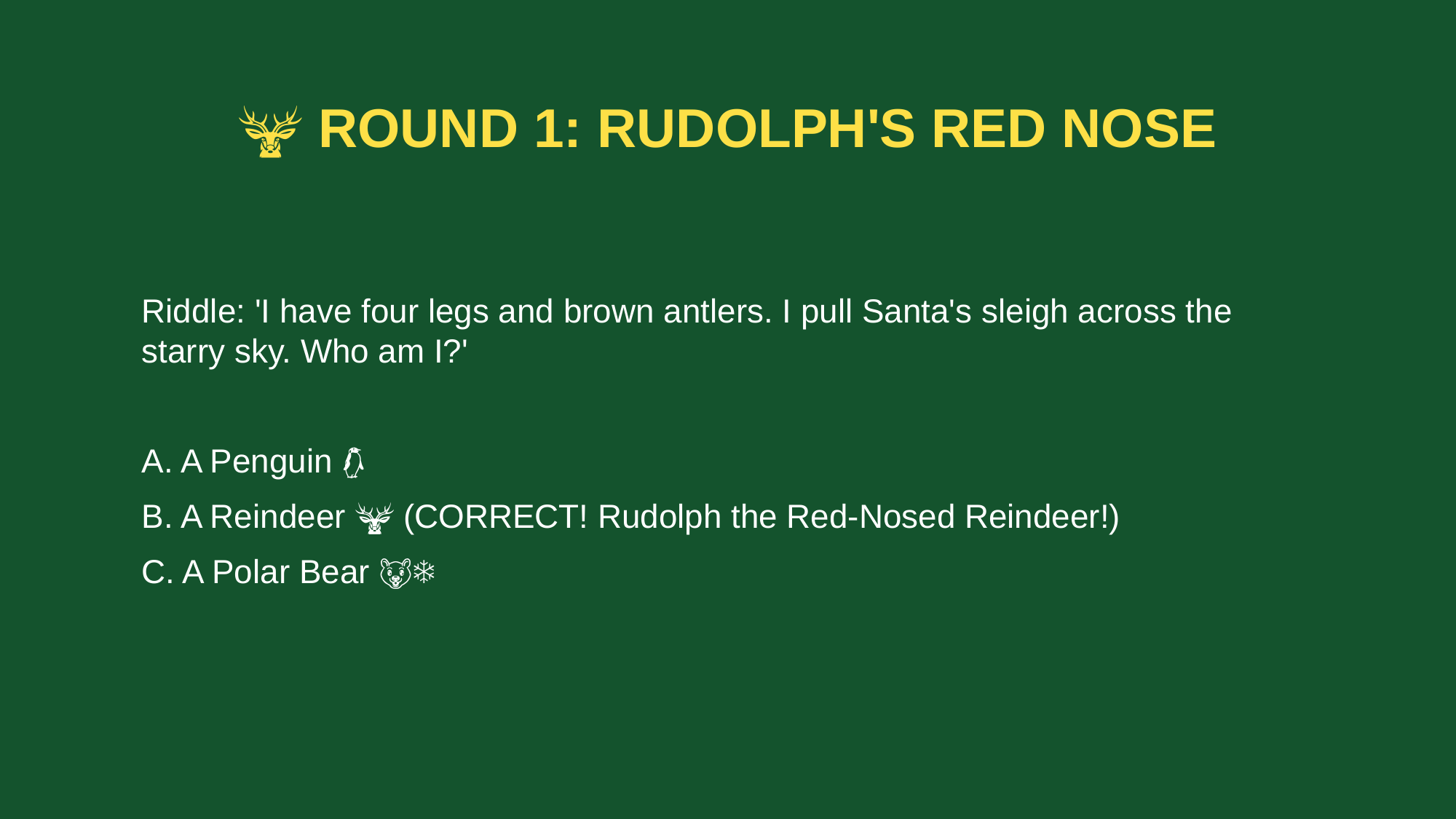

🦌 ROUND 1: RUDOLPH'S RED NOSE
Riddle: 'I have four legs and brown antlers. I pull Santa's sleigh across the starry sky. Who am I?'

A. A Penguin 🐧
B. A Reindeer 🦌 (CORRECT! Rudolph the Red-Nosed Reindeer!)
C. A Polar Bear 🐻‍❄️